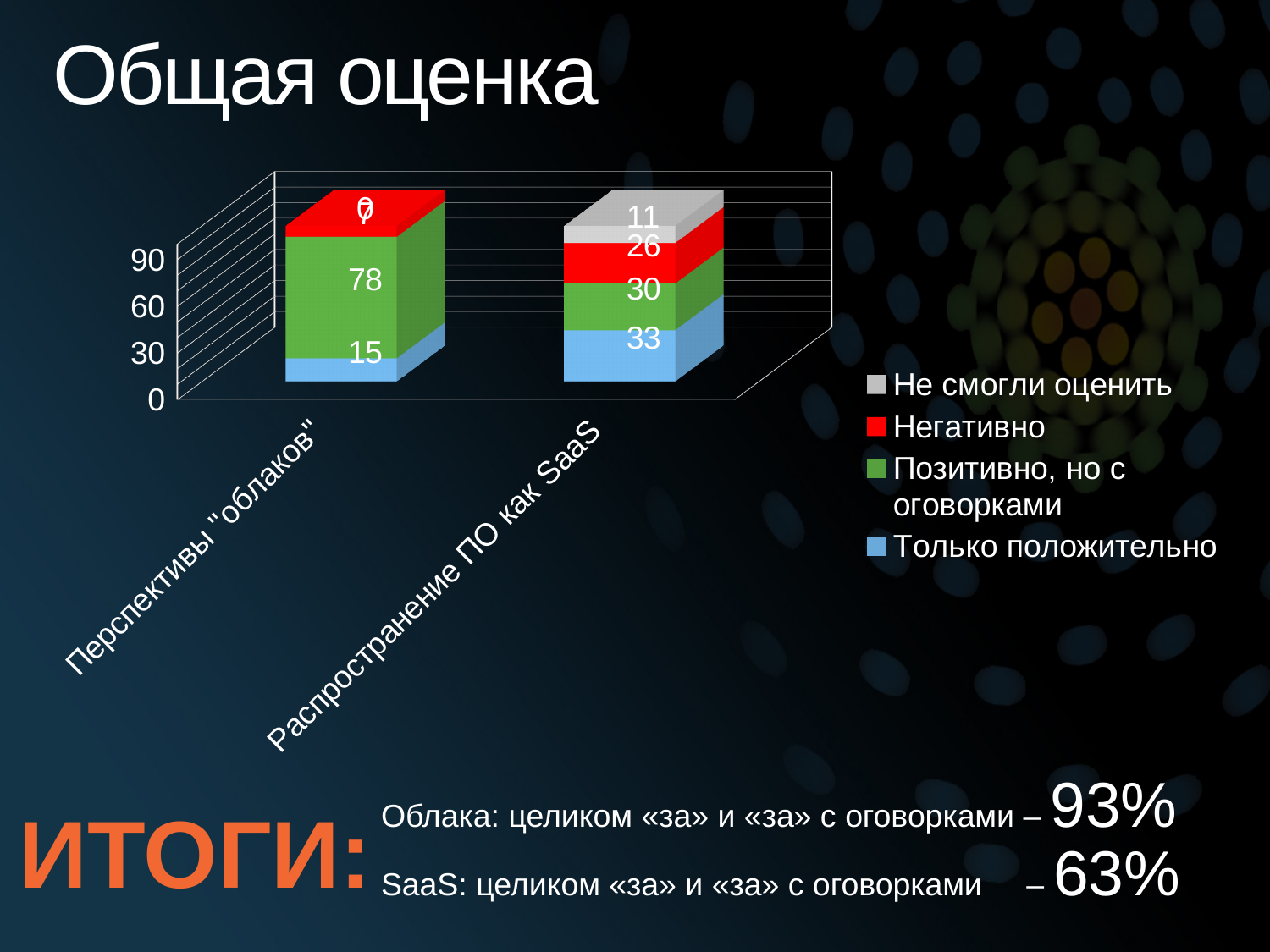

# Общая оценка

[unsupported chart]

Облака: целиком «за» и «за» с оговорками – 93%
SaaS: целиком «за» и «за» с оговорками     – 63%
Итоги: